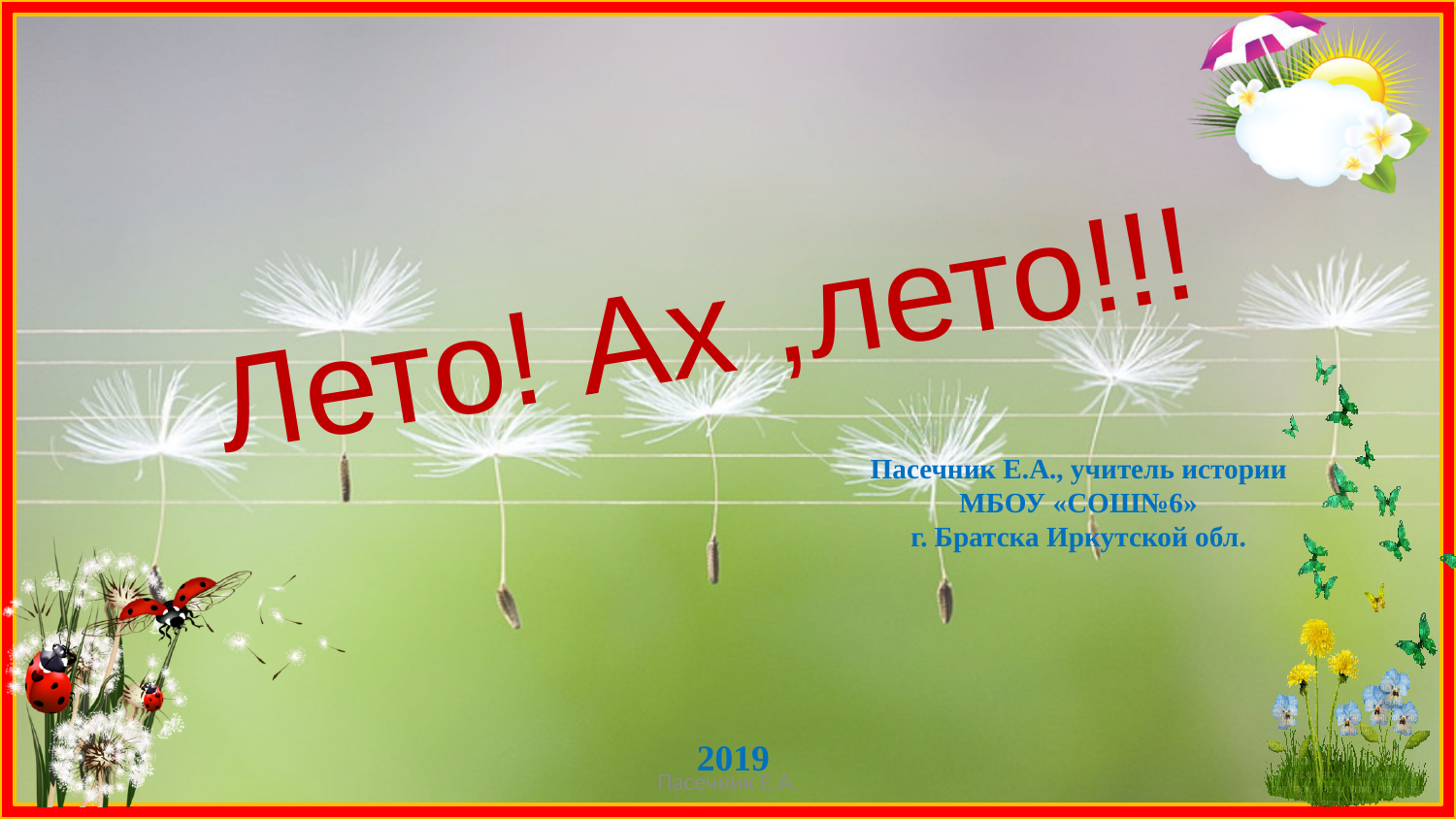

Лето! Ах ,лето!!!
Пасечник Е.А., учитель истории
МБОУ «СОШ№6»
г. Братска Иркутской обл.
2019
Пасечник Е.А.